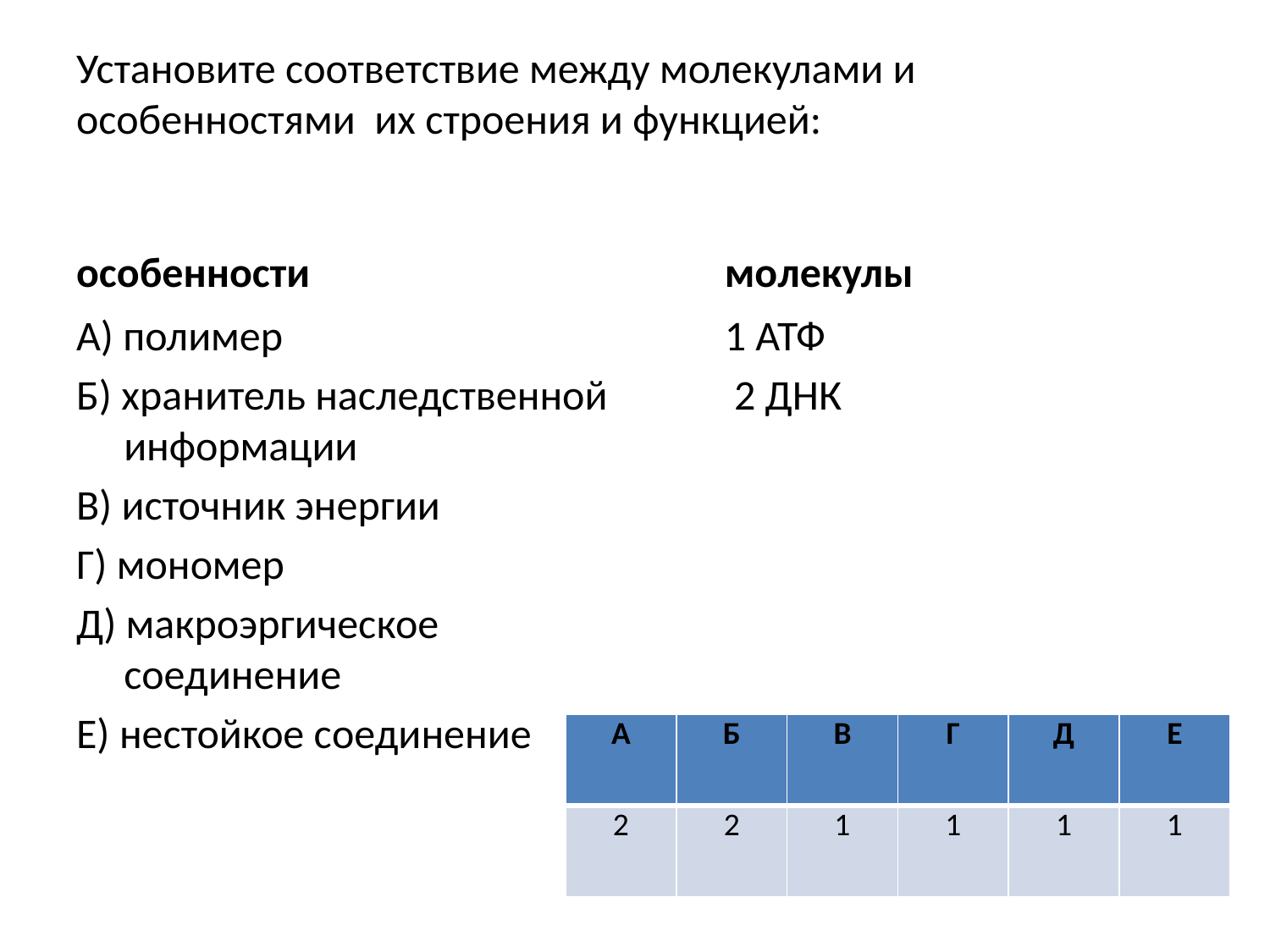

# Установите соответствие между молекулами и  особенностями  их строения и функцией:
особенности
       молекулы
А) полимер
Б) хранитель наследственной информации
В) источник энергии
Г) мономер
Д) макроэргическое соединение
Е) нестойкое соединение

       1 АТФ
        2 ДНК

| А | Б | В | Г | Д | Е |
| --- | --- | --- | --- | --- | --- |
| 2 | 2 | 1 | 1 | 1 | 1 |